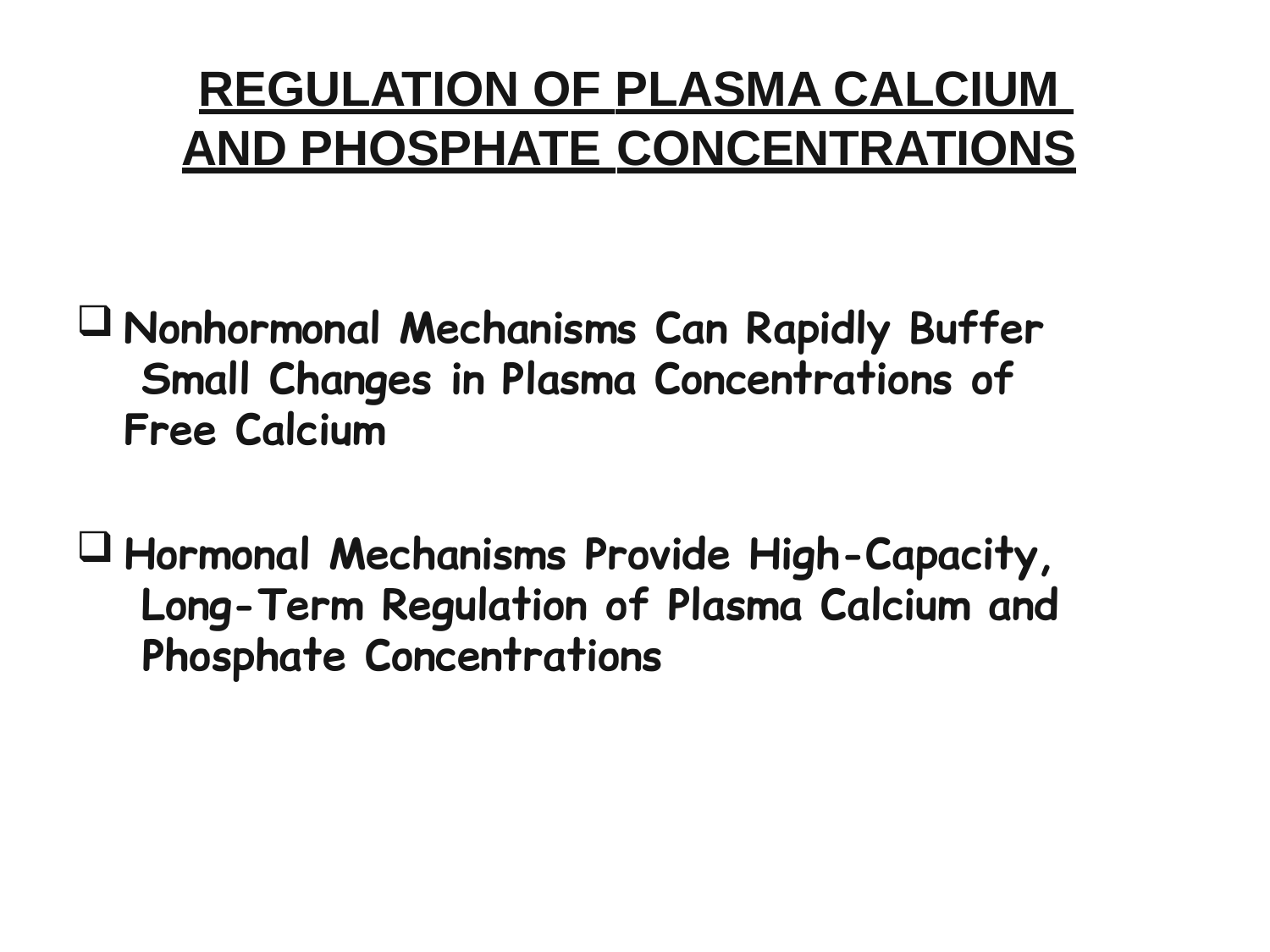

# REGULATION OF PLASMA CALCIUM  AND PHOSPHATE CONCENTRATIONS
Nonhormonal Mechanisms Can Rapidly Buffer  Small Changes in Plasma Concentrations of  Free Calcium

Hormonal Mechanisms Provide High-Capacity,  Long-Term Regulation of Plasma Calcium and  Phosphate Concentrations